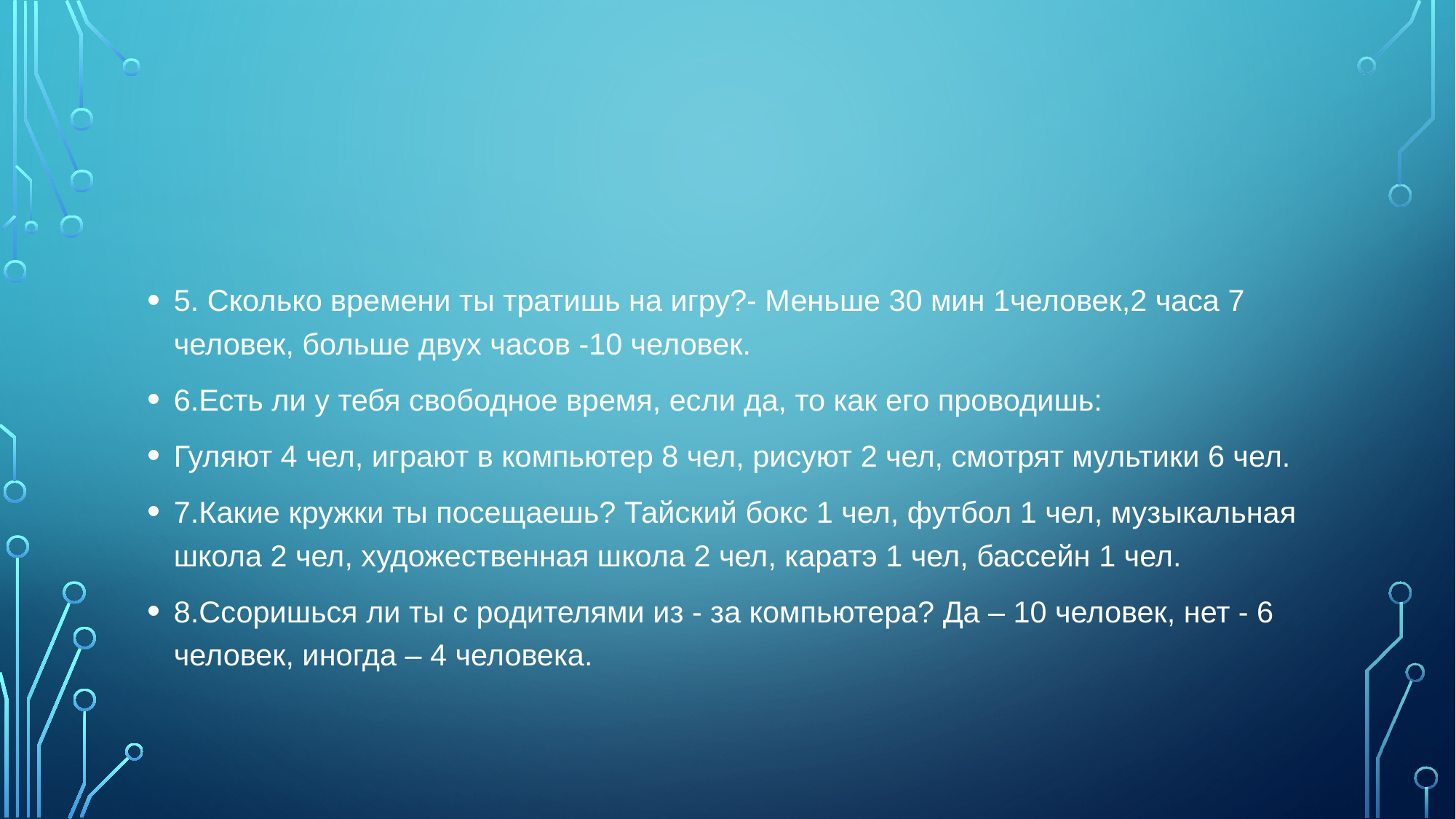

#
5. Сколько времени ты тратишь на игру?- Меньше 30 мин 1человек,2 часа 7 человек, больше двух часов -10 человек.
6.Есть ли у тебя свободное время, если да, то как его проводишь:
Гуляют 4 чел, играют в компьютер 8 чел, рисуют 2 чел, смотрят мультики 6 чел.
7.Какие кружки ты посещаешь? Тайский бокс 1 чел, футбол 1 чел, музыкальная школа 2 чел, художественная школа 2 чел, каратэ 1 чел, бассейн 1 чел.
8.Ссоришься ли ты с родителями из - за компьютера? Да – 10 человек, нет - 6 человек, иногда – 4 человека.